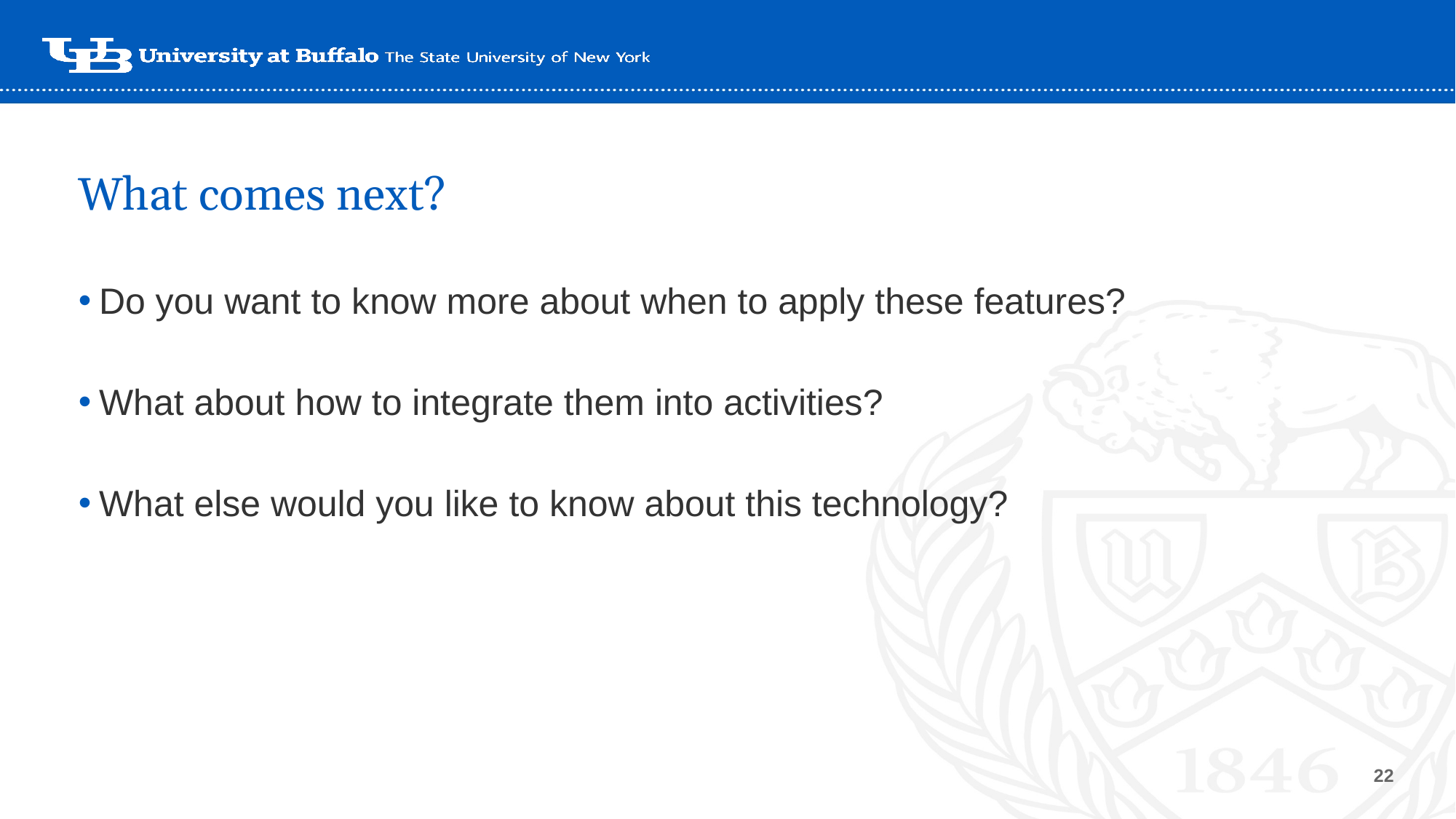

# What comes next?
Do you want to know more about when to apply these features?

What about how to integrate them into activities?

What else would you like to know about this technology?